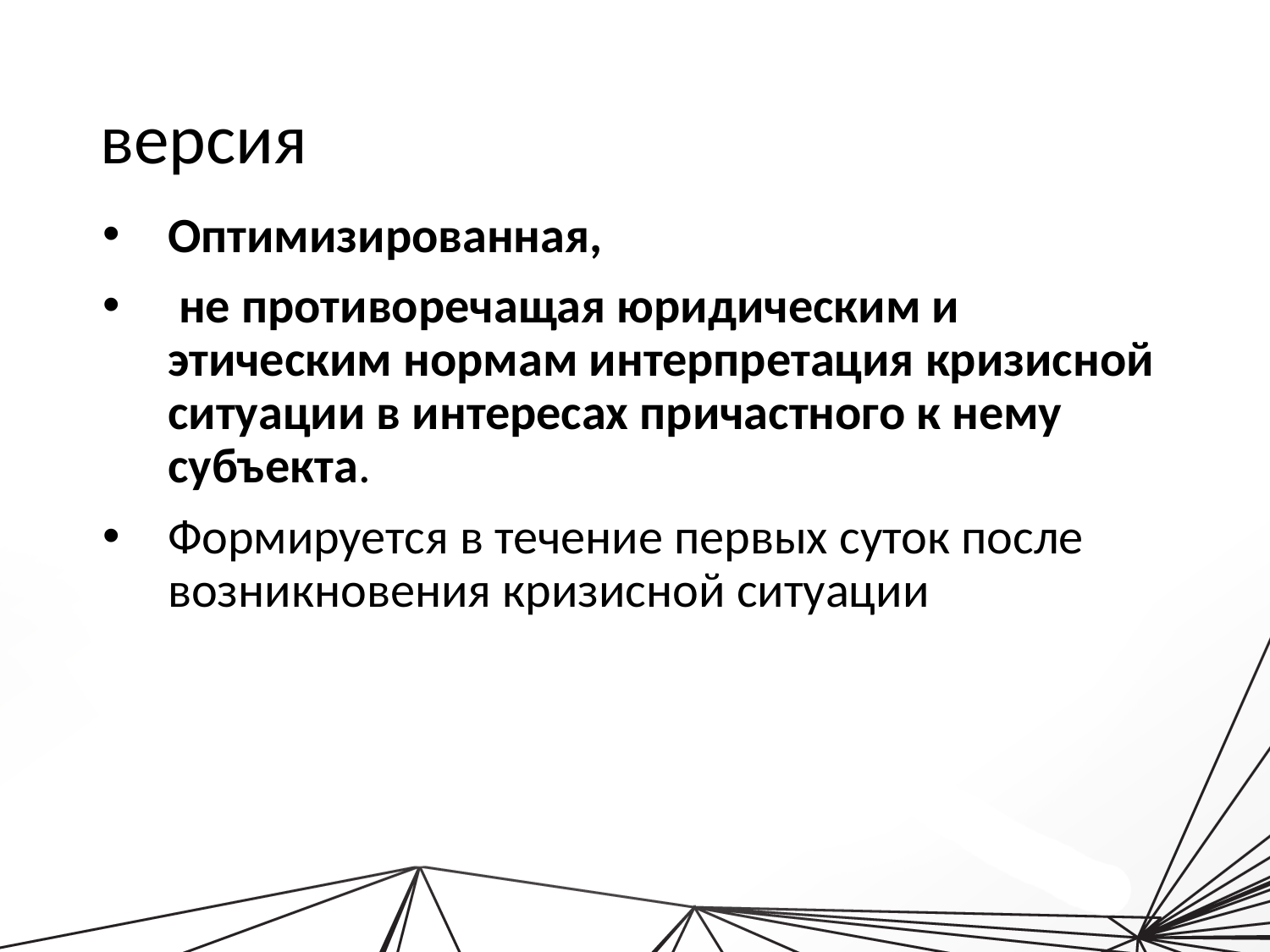

версия
Оптимизированная,
 не противоречащая юридическим и этическим нормам интерпретация кризисной ситуации в интересах причастного к нему субъекта.
Формируется в течение первых суток после возникновения кризисной ситуации